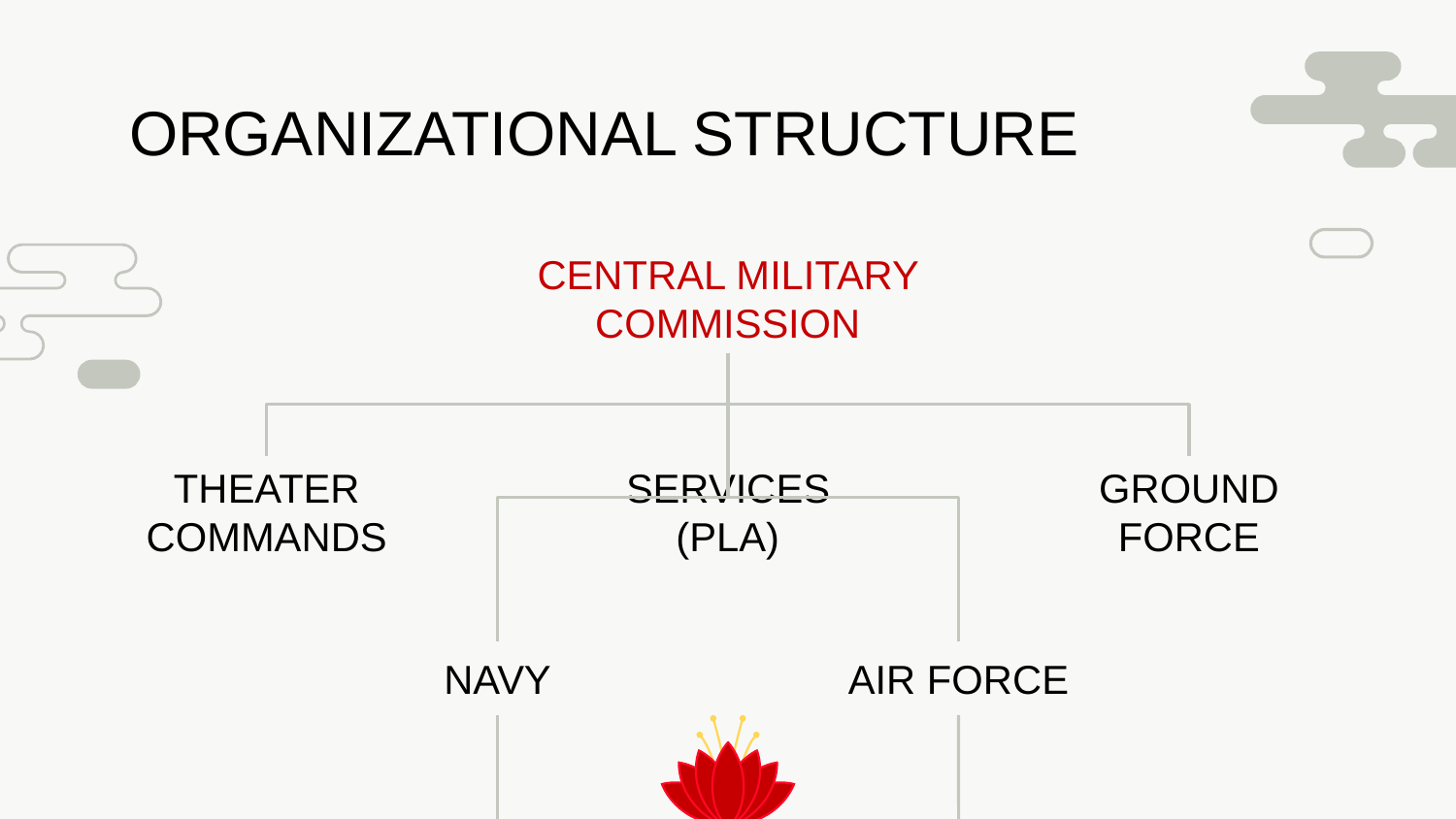

# ORGANIZATIONAL STRUCTURE
CENTRAL MILITARY COMMISSION
THEATER COMMANDS
SERVICES (PLA)
GROUND FORCE
NAVY
AIR FORCE